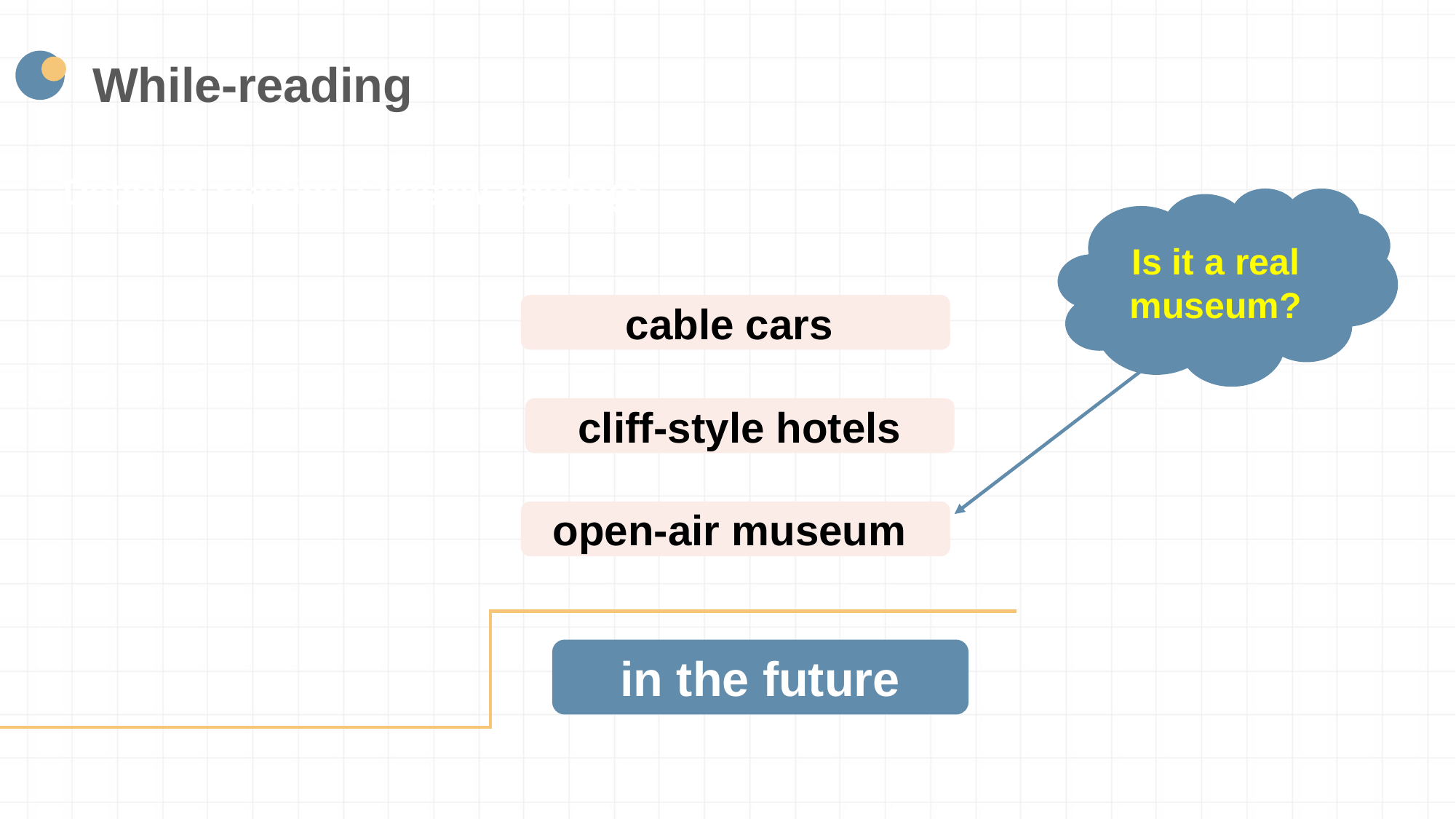

While-reading

Detailed reading (Jigsaw reading)
Is it a real museum?
cable cars
cliff-style hotels
open-air museum
in the future